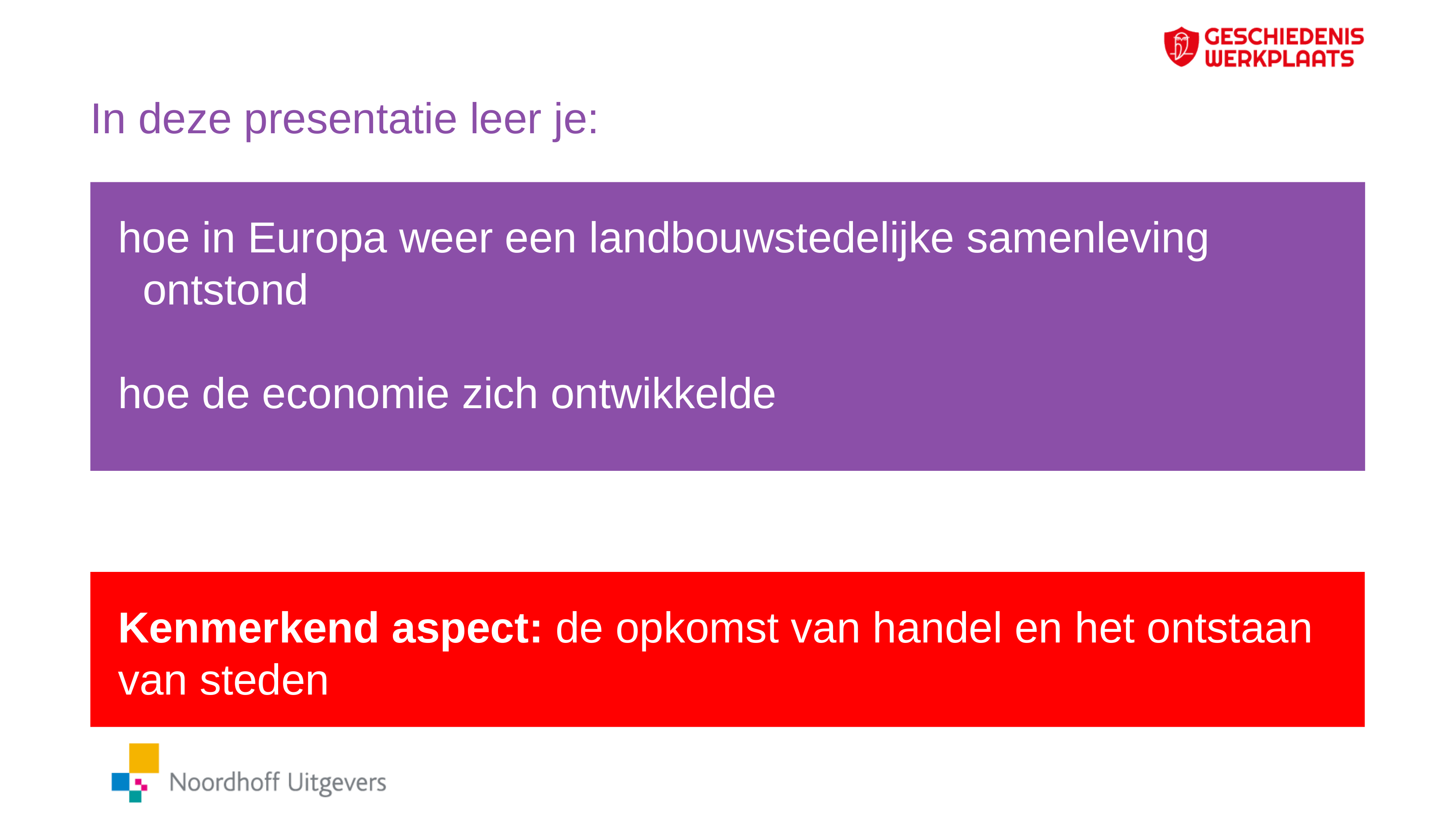

# In deze presentatie leer je:
hoe in Europa weer een landbouwstedelijke samenleving ontstond

hoe de economie zich ontwikkelde

hoe ambachtslieden samenwerkten

hoe handelssteden samenwerkten
Kenmerkend aspect: de opkomst van handel en het ontstaan van steden